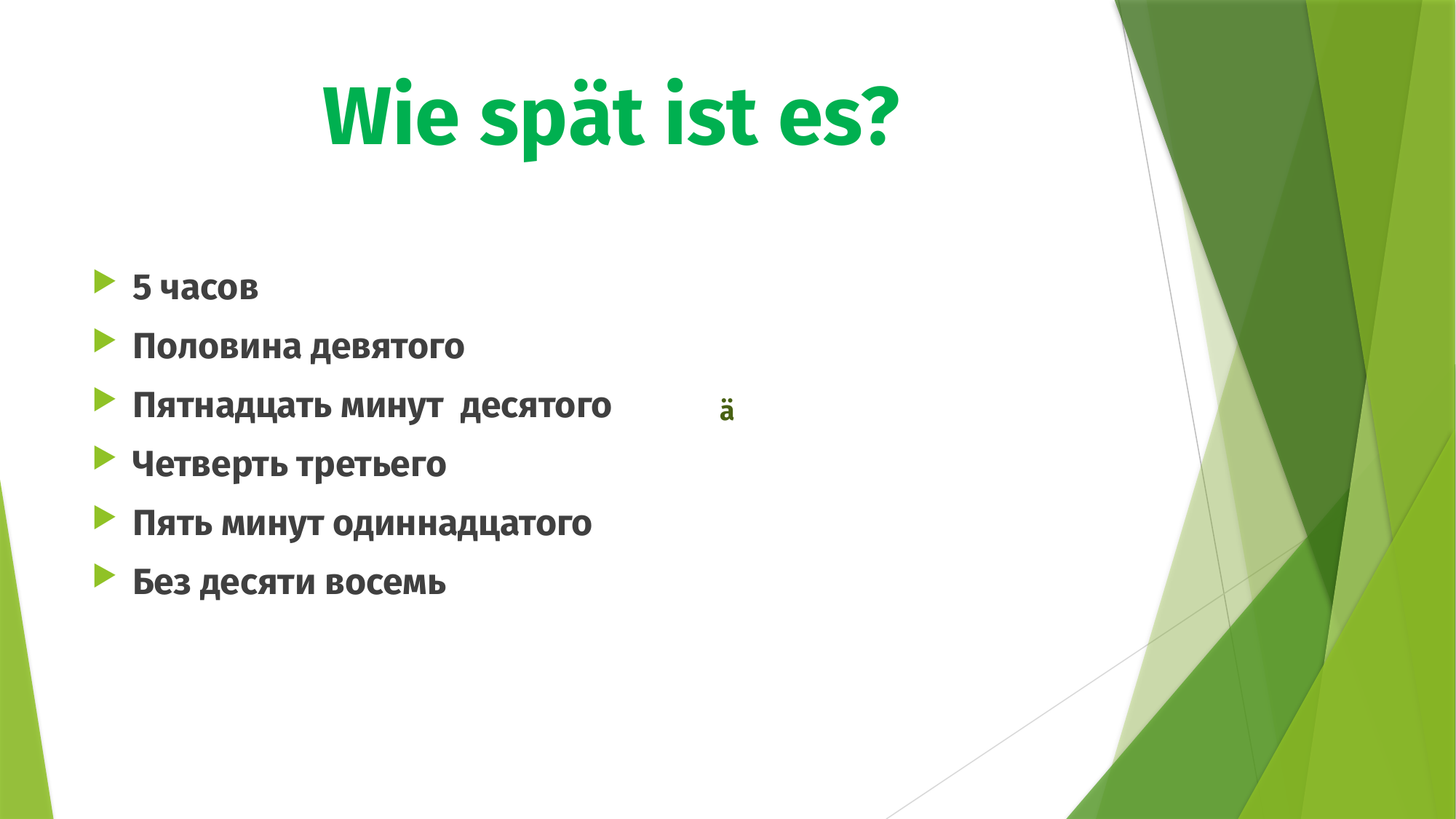

# Wie spät ist es?
5 часов
Половина девятого
Пятнадцать минут  десятого
Четверть третьего
Пять минут одиннадцатого
Без десяти восемь
ä